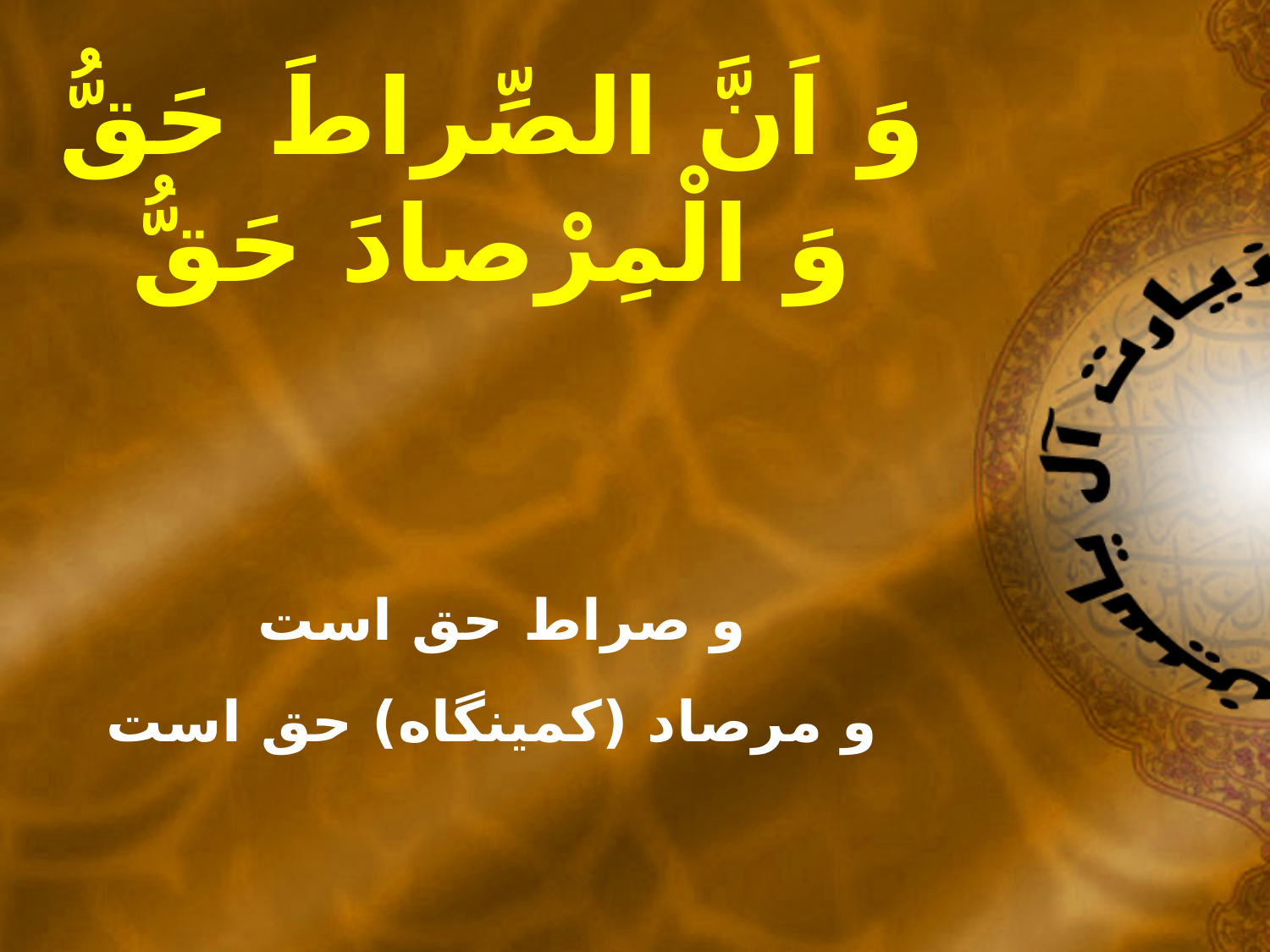

وَ اَنَّ الصِّراطَ حَقُّ
وَ الْمِرْصادَ حَقُّ
و صراط حق است
و مرصاد (کمينگاه) حق است